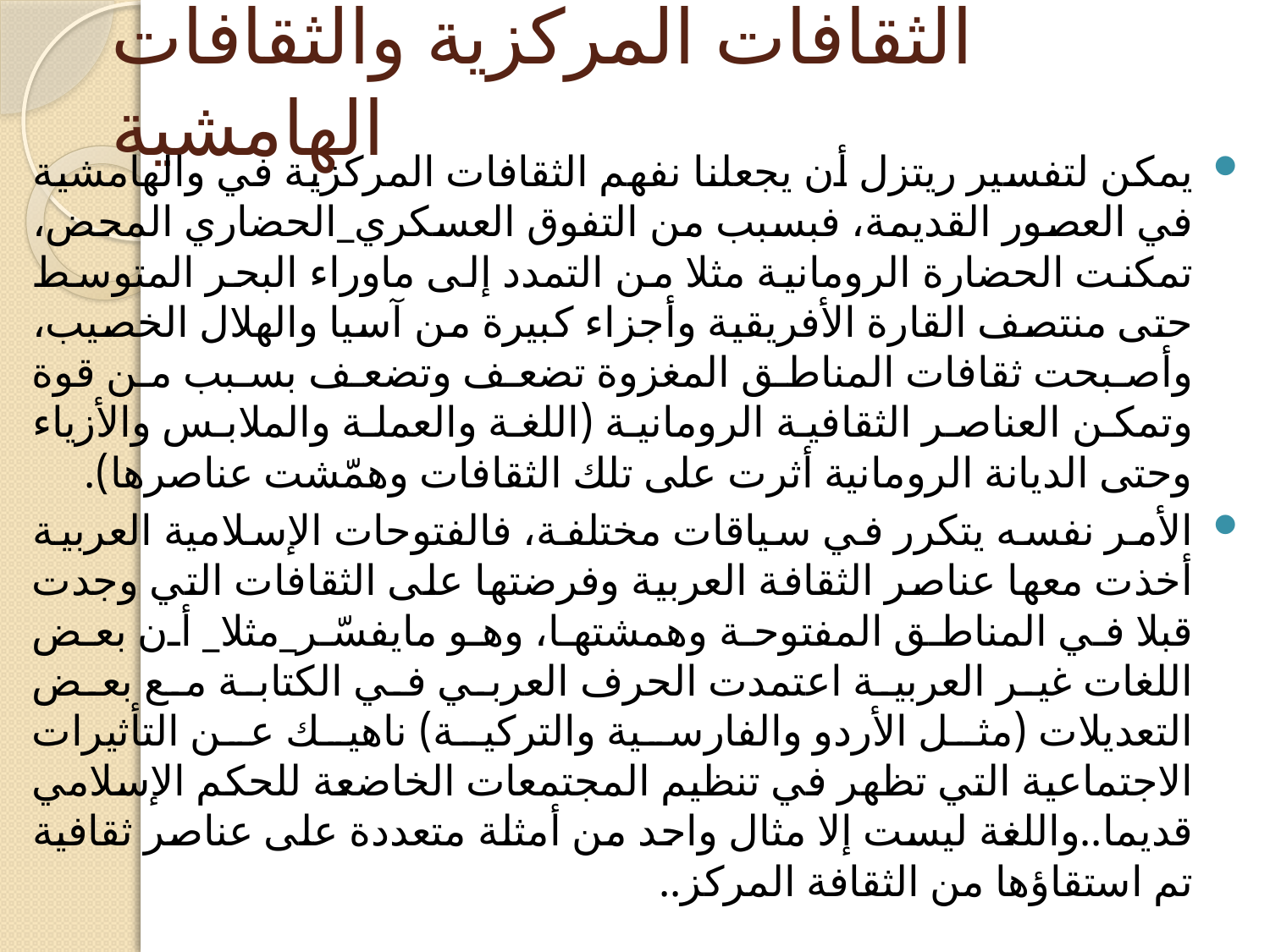

# الثقافات المركزية والثقافات الهامشية
يمكن لتفسير ريتزل أن يجعلنا نفهم الثقافات المركزية في والهامشية في العصور القديمة، فبسبب من التفوق العسكري_الحضاري المحض، تمكنت الحضارة الرومانية مثلا من التمدد إلى ماوراء البحر المتوسط حتى منتصف القارة الأفريقية وأجزاء كبيرة من آسيا والهلال الخصيب، وأصبحت ثقافات المناطق المغزوة تضعف وتضعف بسبب من قوة وتمكن العناصر الثقافية الرومانية (اللغة والعملة والملابس والأزياء وحتى الديانة الرومانية أثرت على تلك الثقافات وهمّشت عناصرها).
الأمر نفسه يتكرر في سياقات مختلفة، فالفتوحات الإسلامية العربية أخذت معها عناصر الثقافة العربية وفرضتها على الثقافات التي وجدت قبلا في المناطق المفتوحة وهمشتها، وهو مايفسّر_مثلا_ أن بعض اللغات غير العربية اعتمدت الحرف العربي في الكتابة مع بعض التعديلات (مثل الأردو والفارسية والتركية) ناهيك عن التأثيرات الاجتماعية التي تظهر في تنظيم المجتمعات الخاضعة للحكم الإسلامي قديما..واللغة ليست إلا مثال واحد من أمثلة متعددة على عناصر ثقافية تم استقاؤها من الثقافة المركز..